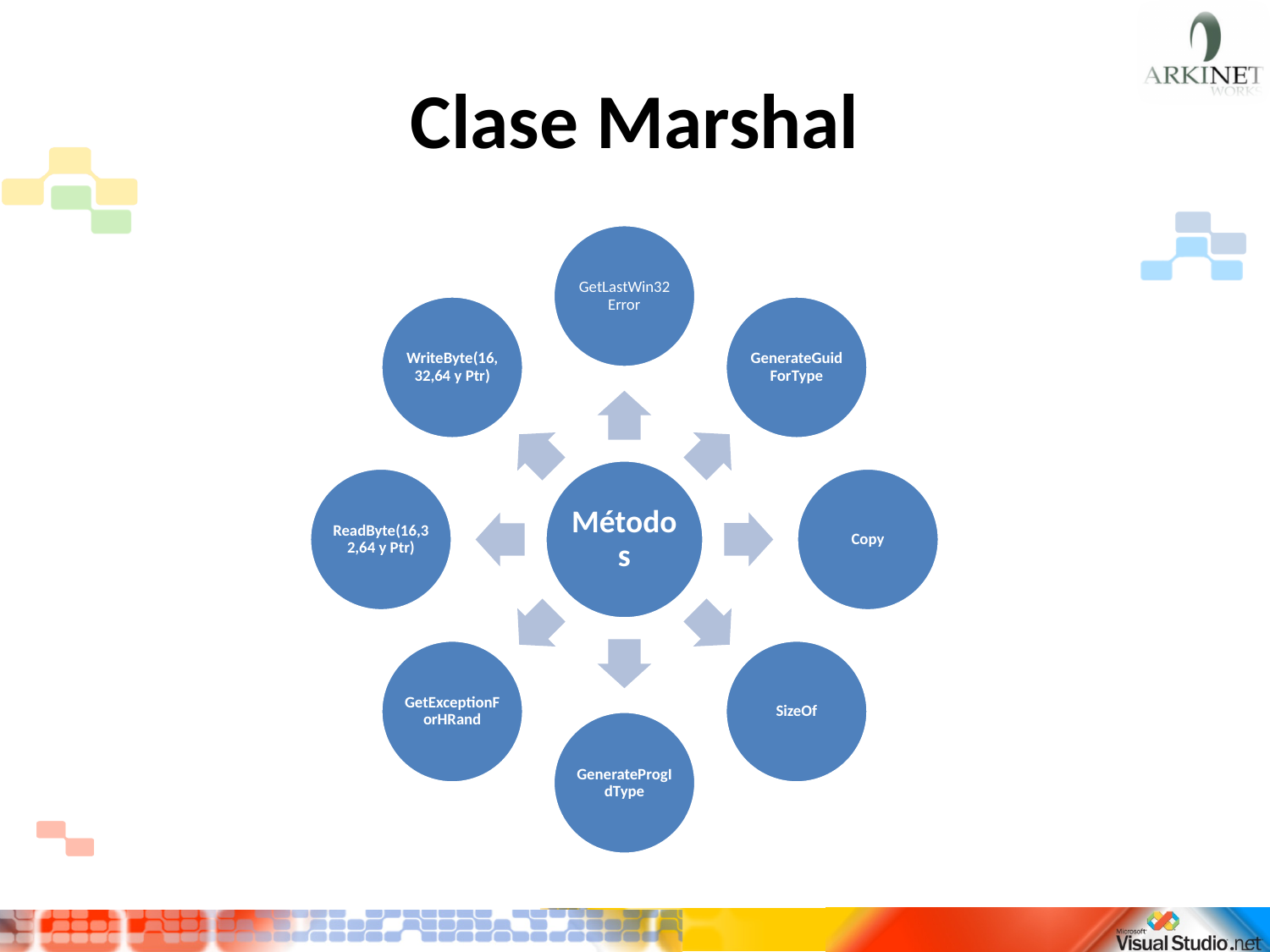

# Clase Marshal
Métodos

GetLastWin32Error

GenerateGuidForType

Copy

SizeOf

GenerateProgIdType

GetExceptionForHRand

ReadByte(16,32,64 y Ptr)

WriteByte(16,32,64 y Ptr)